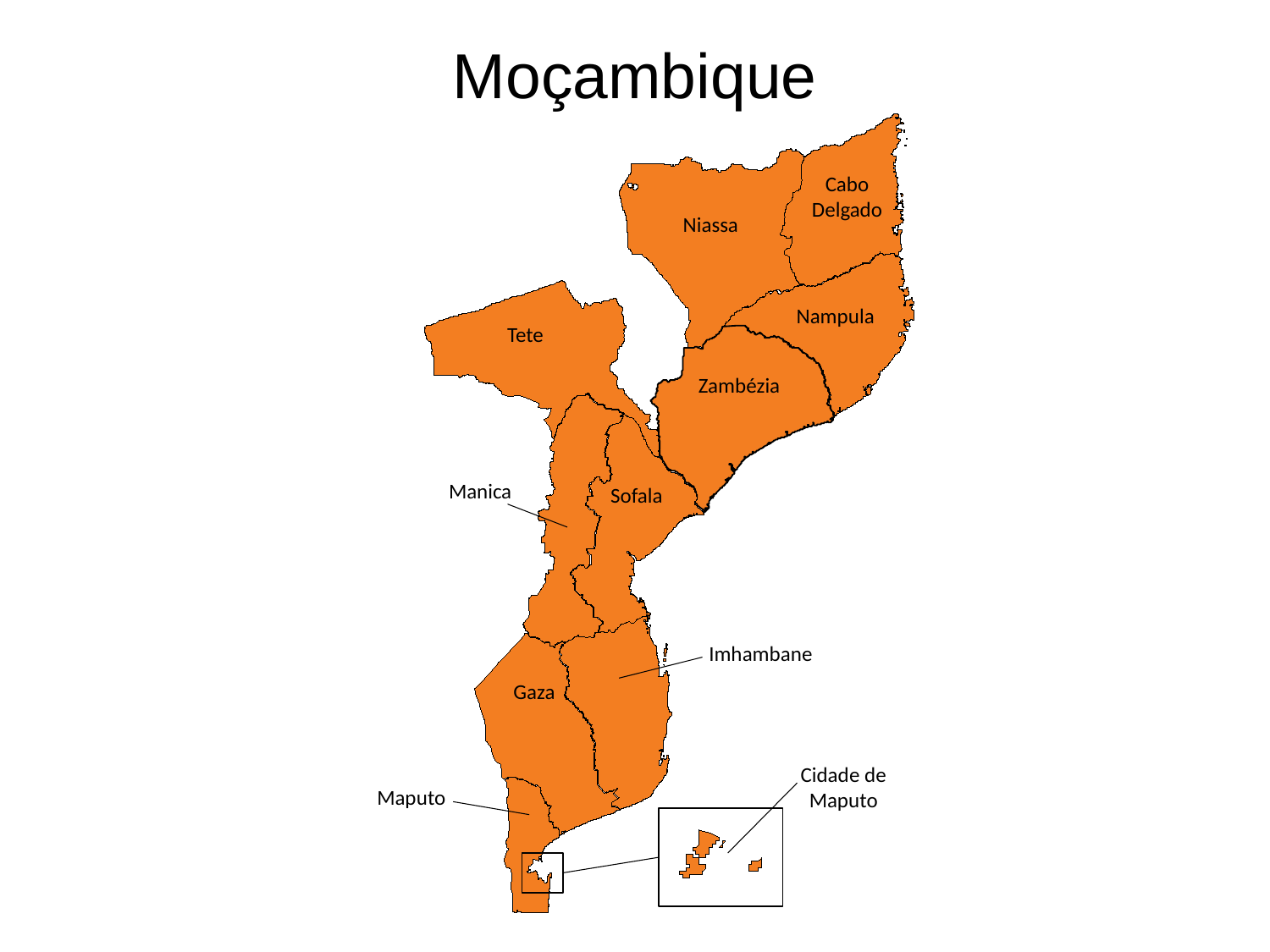

Moçambique

Cabo Delgado
Niassa

Nampula
Tete

Zambézia

Manica
Sofala

Imhambane
Gaza
Cidade de Maputo

Maputo